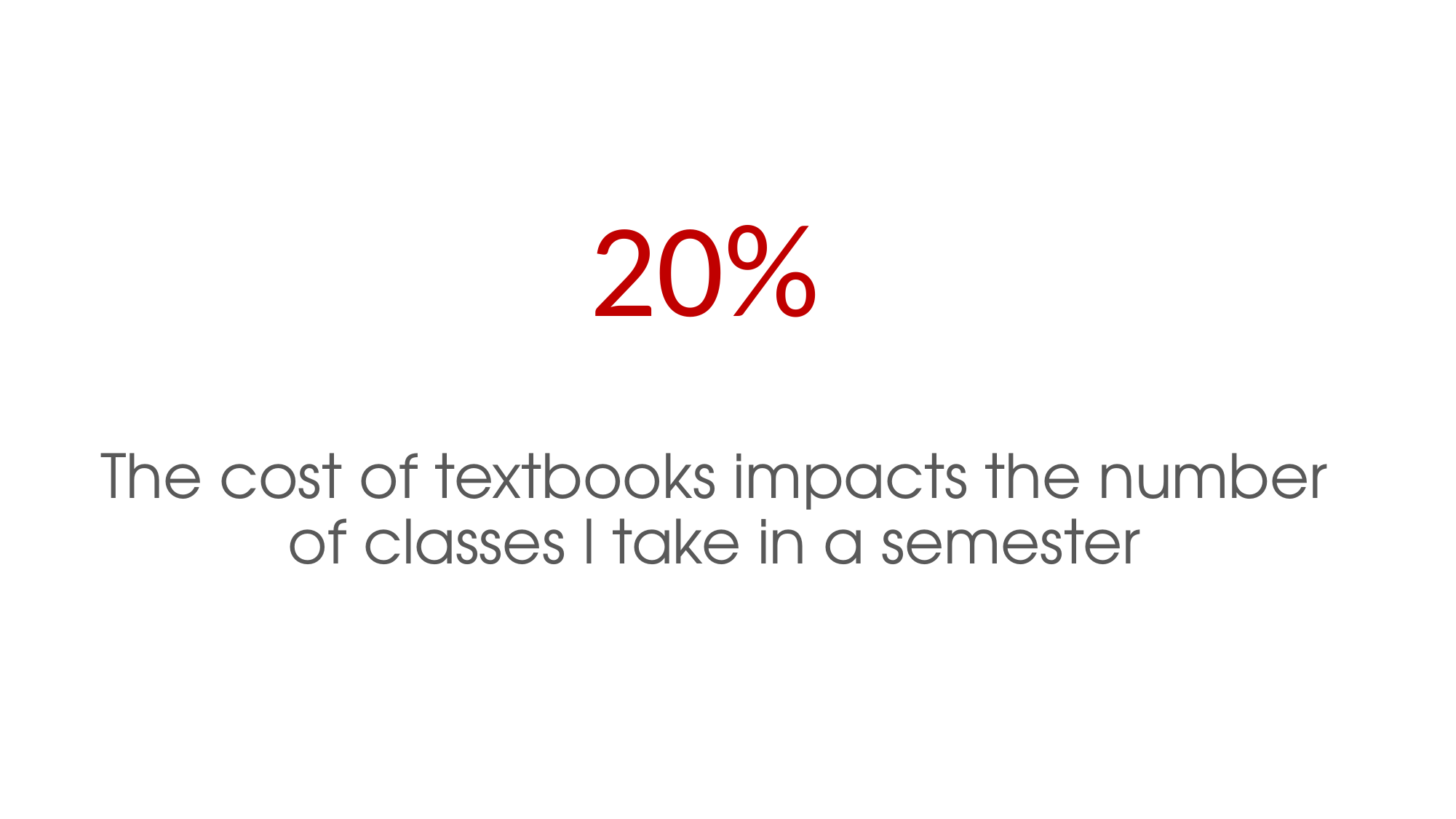

20%
# The cost of textbooks impacts the number of classes I take in a semester